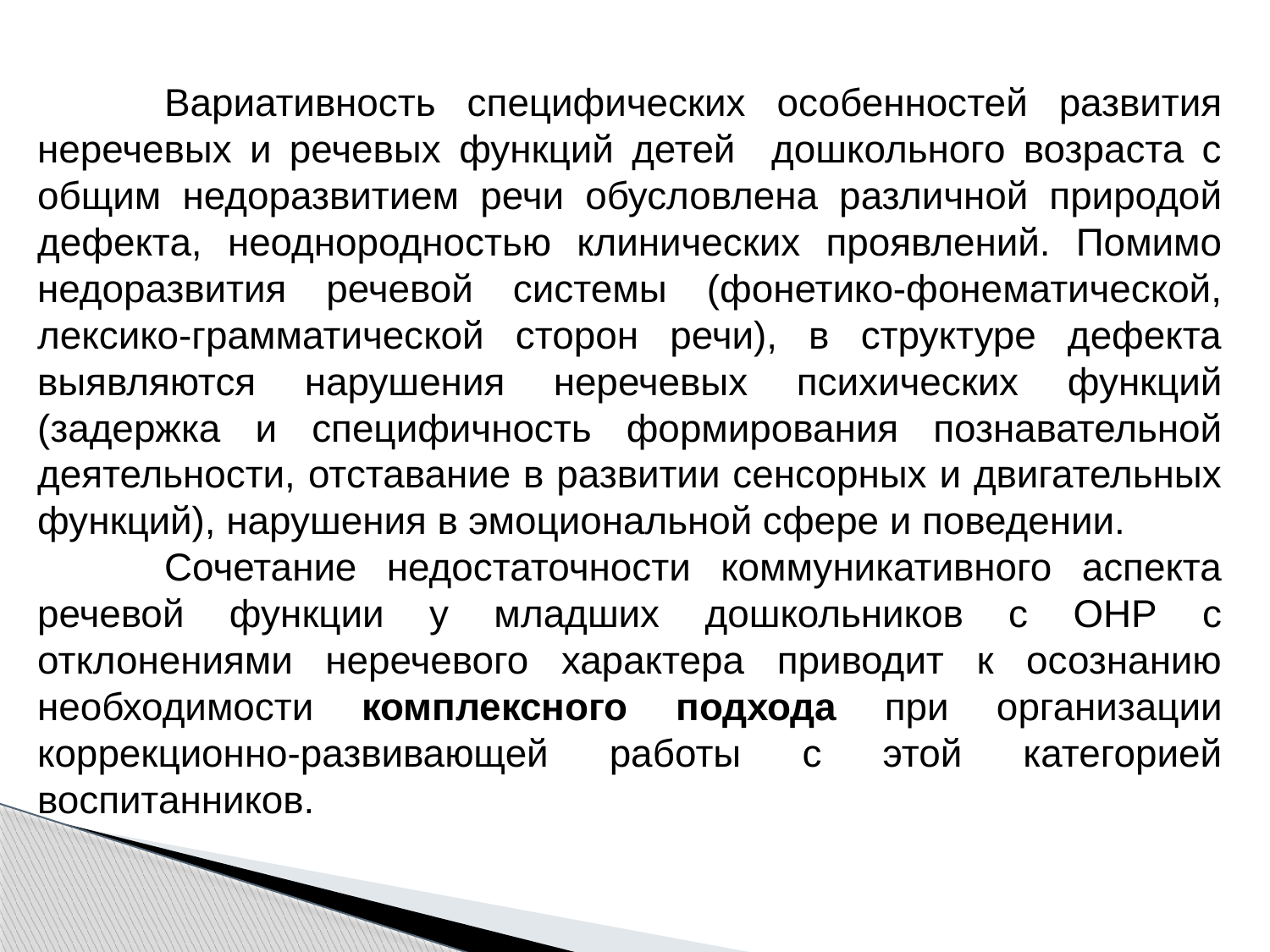

Вариативность специфических особенностей развития неречевых и речевых функций детей  дошкольного возраста с общим недоразвитием речи обусловлена различной природой дефекта, неоднородностью клинических проявлений. Помимо недоразвития речевой системы (фонетико-фонематической, лексико-грамматической сторон речи), в структуре дефекта выявляются нарушения неречевых психических функций (задержка и специфичность формирования познавательной деятельности, отставание в развитии сенсорных и двигательных функций), нарушения в эмоциональной сфере и поведении.
	Сочетание недостаточности коммуникативного аспекта речевой функции у младших дошкольников с ОНР с отклонениями неречевого характера приводит к осознанию необходимости комплексного подхода при организации коррекционно-развивающей работы с этой категорией воспитанников.